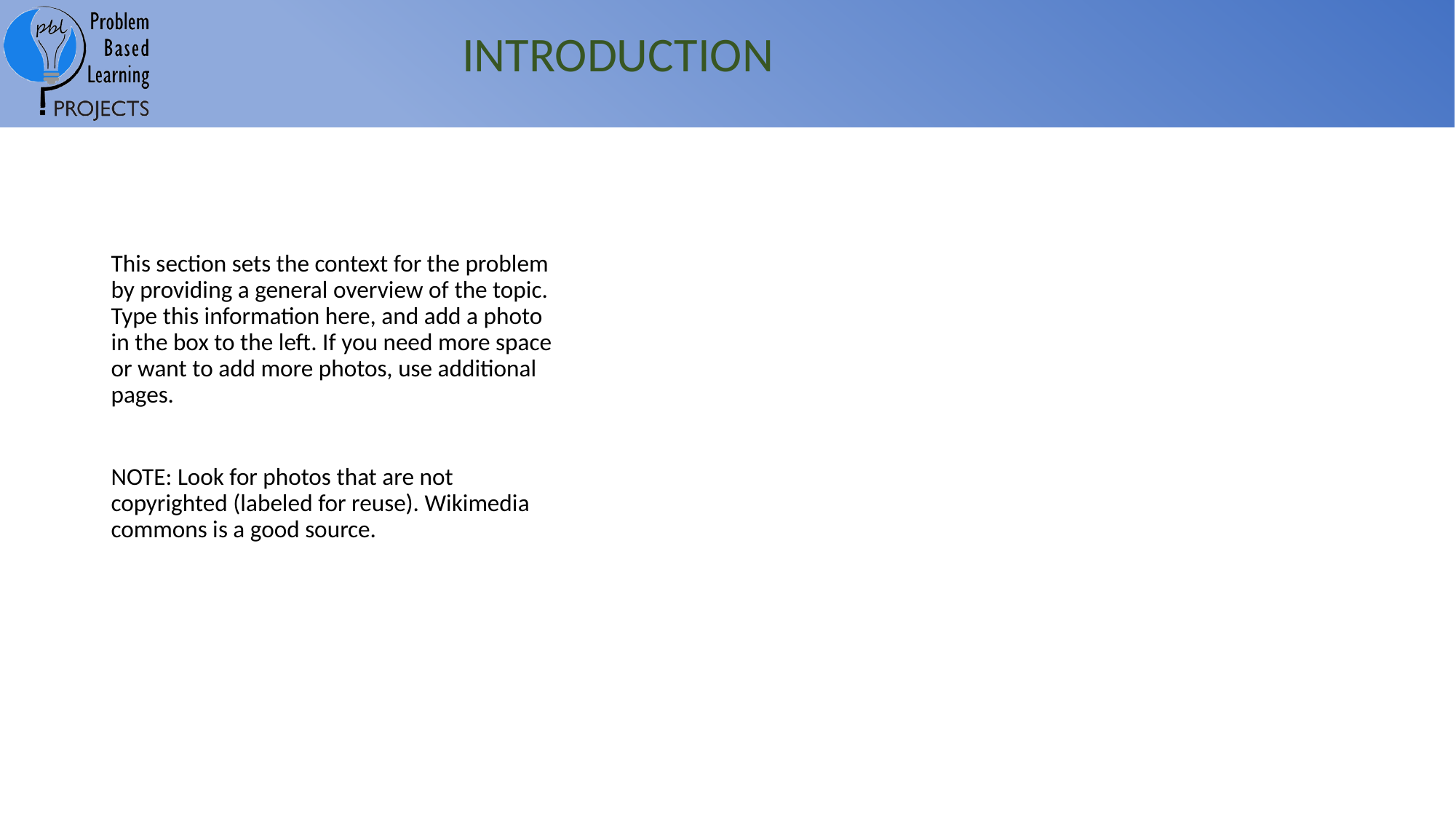

# INTRODUCTION

This section sets the context for the problem by providing a general overview of the topic.  Type this information here, and add a photo in the box to the left. If you need more space or want to add more photos, use additional pages.

NOTE: Look for photos that are not copyrighted (labeled for reuse). Wikimedia commons is a good source.